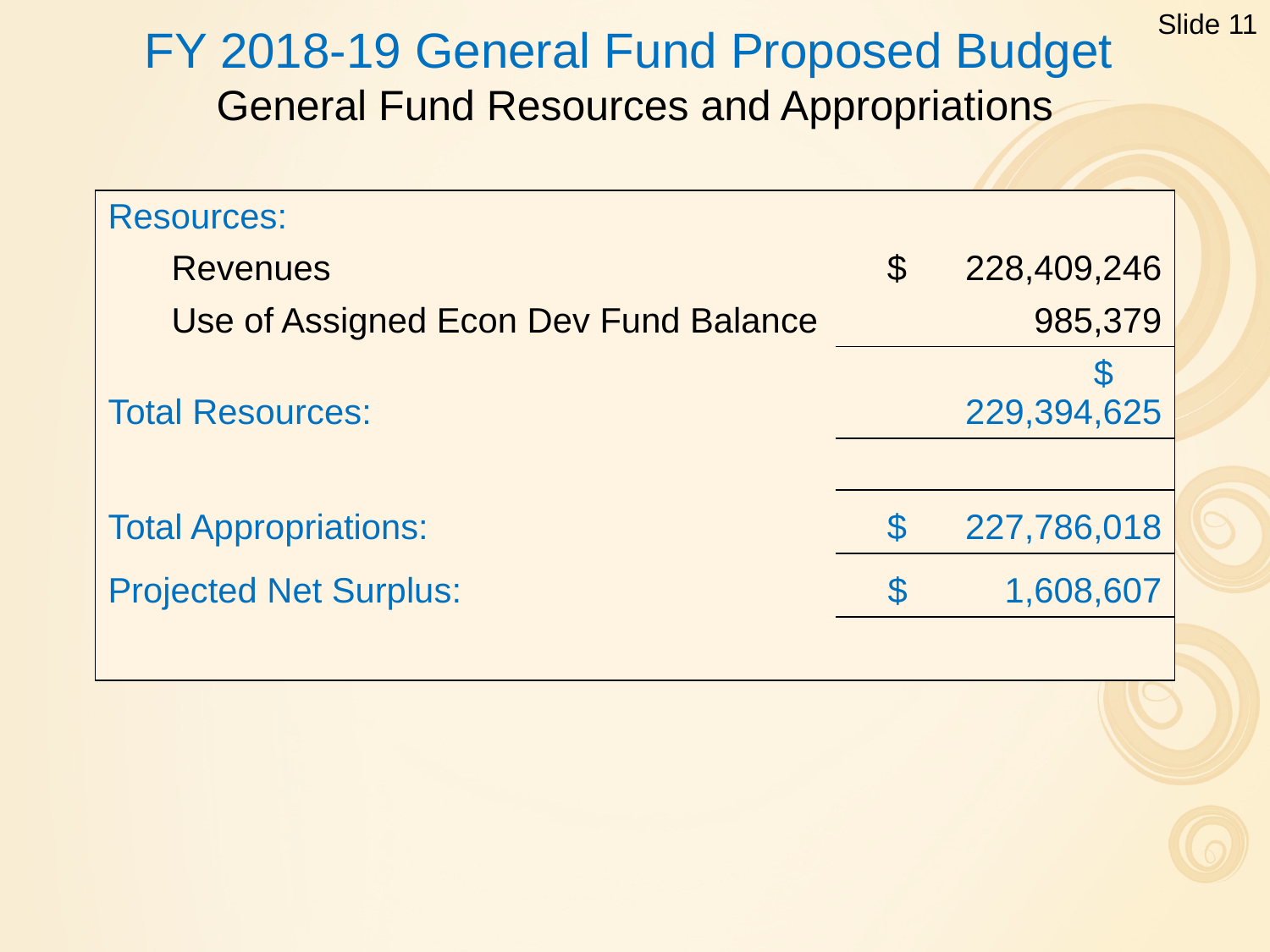

Slide 11

FY 2018-19 General Fund Proposed Budget
General Fund Resources and Appropriations
| Resources: |  |
| --- | --- |
| Revenues | $ 228,409,246 |
| Use of Assigned Econ Dev Fund Balance | 985,379 |
| Total Resources: | $ 229,394,625 |
|  |  |
| Total Appropriations: | $ 227,786,018 |
| Projected Net Surplus: | $ 1,608,607 |
|  |  |